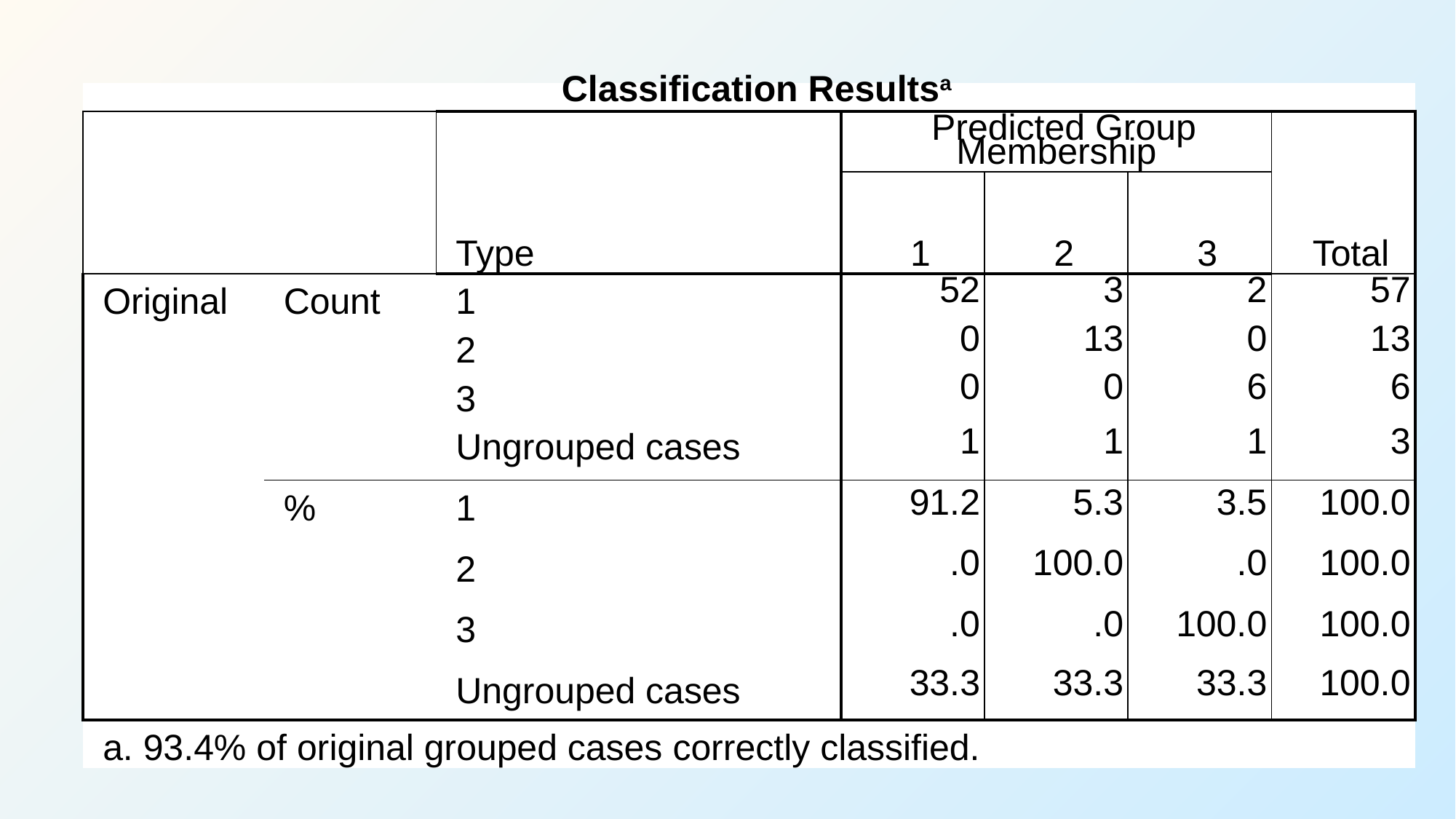

#
| Classification Resultsa |  |  |  |  |  |  |
| --- | --- | --- | --- | --- | --- | --- |
|  |  | Type | Predicted Group Membership |  |  | Total |
|  |  |  | 1 | 2 | 3 |  |
| Original | Count | 1 | 52 | 3 | 2 | 57 |
|  |  | 2 | 0 | 13 | 0 | 13 |
|  |  | 3 | 0 | 0 | 6 | 6 |
|  |  | Ungrouped cases | 1 | 1 | 1 | 3 |
|  | % | 1 | 91.2 | 5.3 | 3.5 | 100.0 |
|  |  | 2 | .0 | 100.0 | .0 | 100.0 |
|  |  | 3 | .0 | .0 | 100.0 | 100.0 |
|  |  | Ungrouped cases | 33.3 | 33.3 | 33.3 | 100.0 |
| a. 93.4% of original grouped cases correctly classified. |  |  |  |  |  |  |